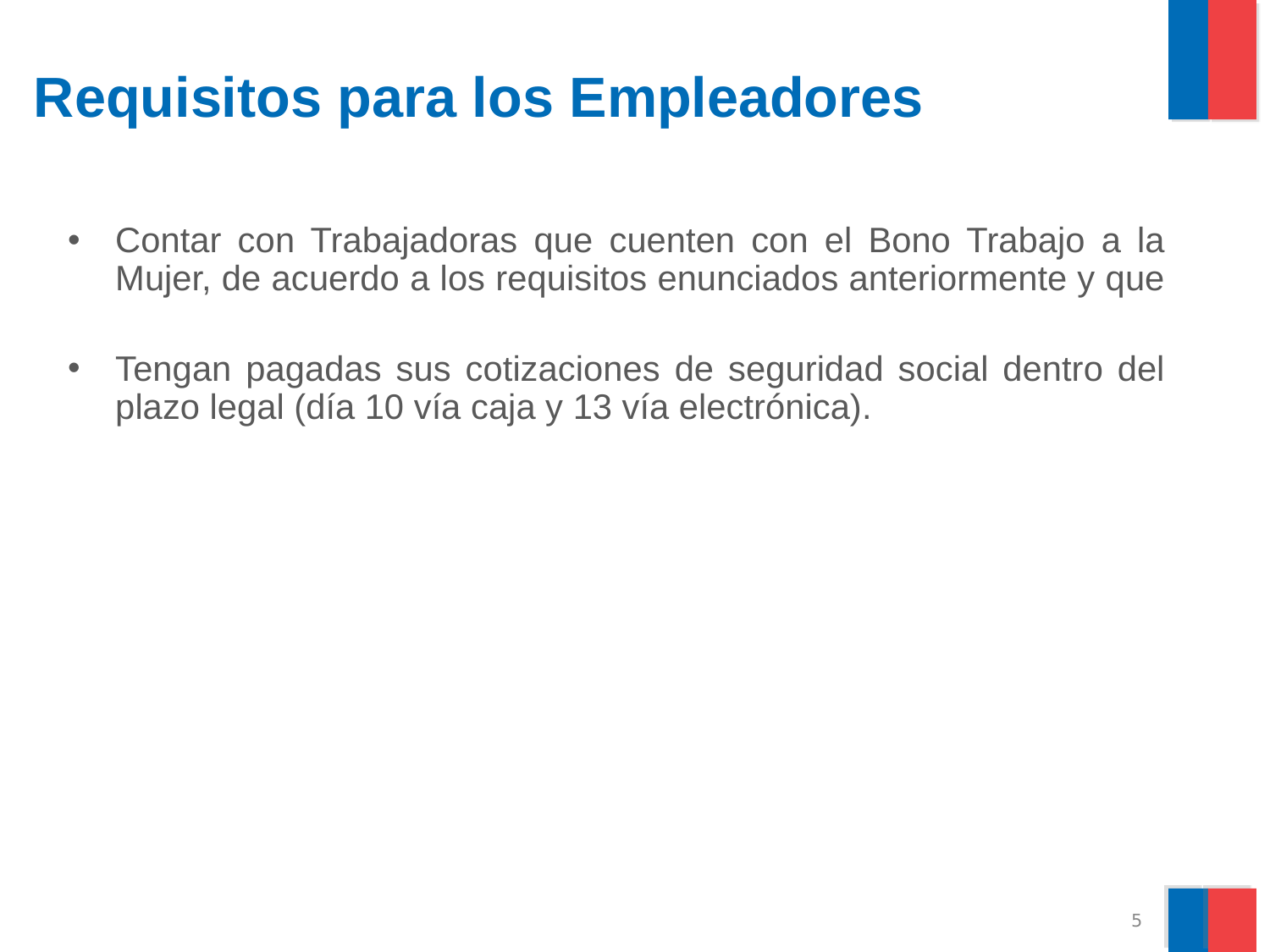

# Requisitos para los Empleadores
Contar con Trabajadoras que cuenten con el Bono Trabajo a la Mujer, de acuerdo a los requisitos enunciados anteriormente y que

Tengan pagadas sus cotizaciones de seguridad social dentro del plazo legal (día 10 vía caja y 13 vía electrónica).

5